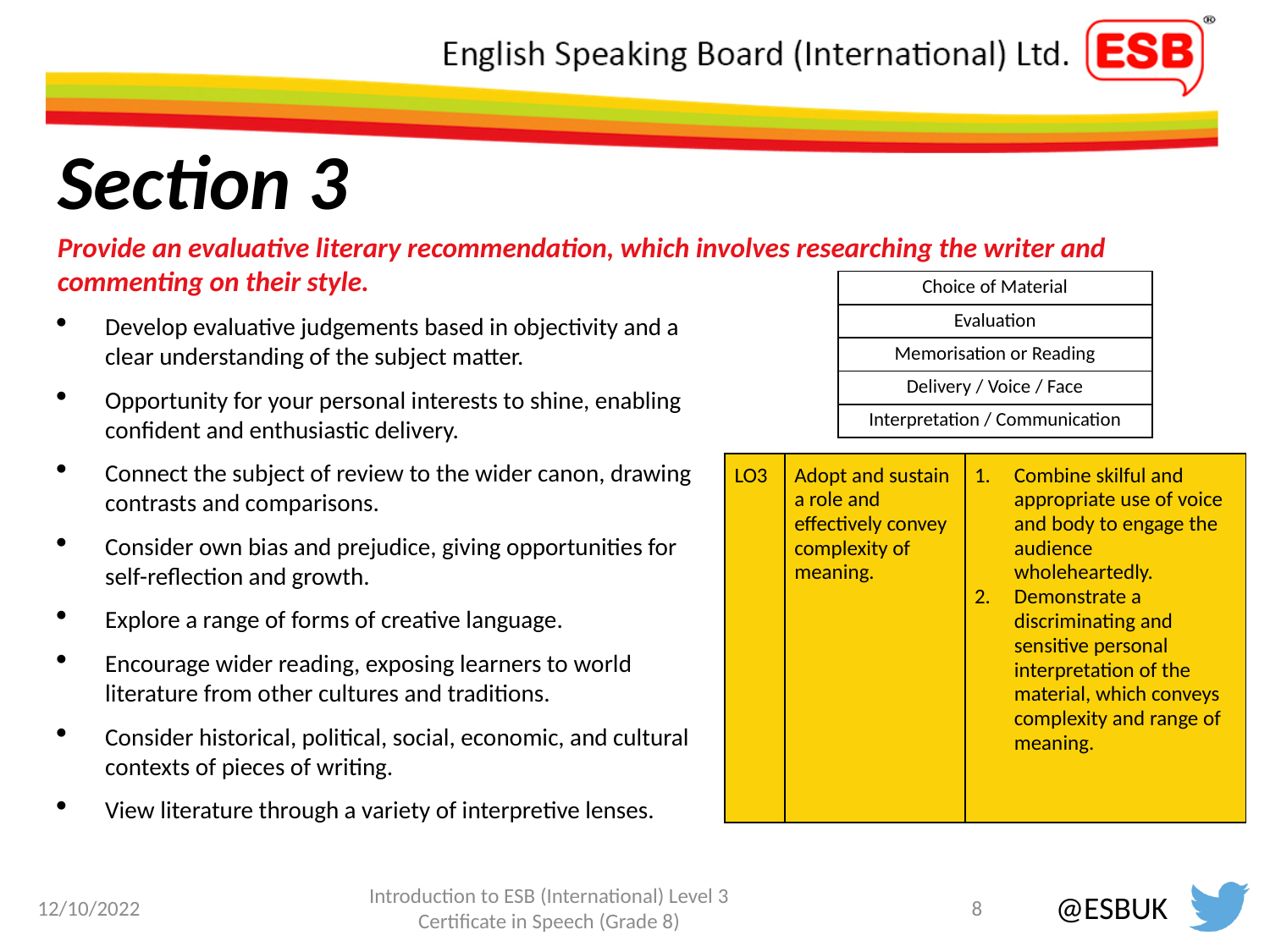

# Section 3
Provide an evaluative literary recommendation, which involves researching the writer and commenting on their style.
| Choice of Material |
| --- |
| Evaluation |
| Memorisation or Reading |
| Delivery / Voice / Face |
| Interpretation / Communication |
Develop evaluative judgements based in objectivity and a clear understanding of the subject matter.
Opportunity for your personal interests to shine, enabling confident and enthusiastic delivery.
Connect the subject of review to the wider canon, drawing contrasts and comparisons.
Consider own bias and prejudice, giving opportunities for self-reflection and growth.
Explore a range of forms of creative language.
Encourage wider reading, exposing learners to world literature from other cultures and traditions.
Consider historical, political, social, economic, and cultural contexts of pieces of writing.
View literature through a variety of interpretive lenses.
| LO3 | Adopt and sustain a role and effectively convey complexity of meaning. | Combine skilful and appropriate use of voice and body to engage the audience wholeheartedly. Demonstrate a discriminating and sensitive personal interpretation of the material, which conveys complexity and range of meaning. |
| --- | --- | --- |
12/10/2022
Introduction to ESB (International) Level 3 Certificate in Speech (Grade 8)
8